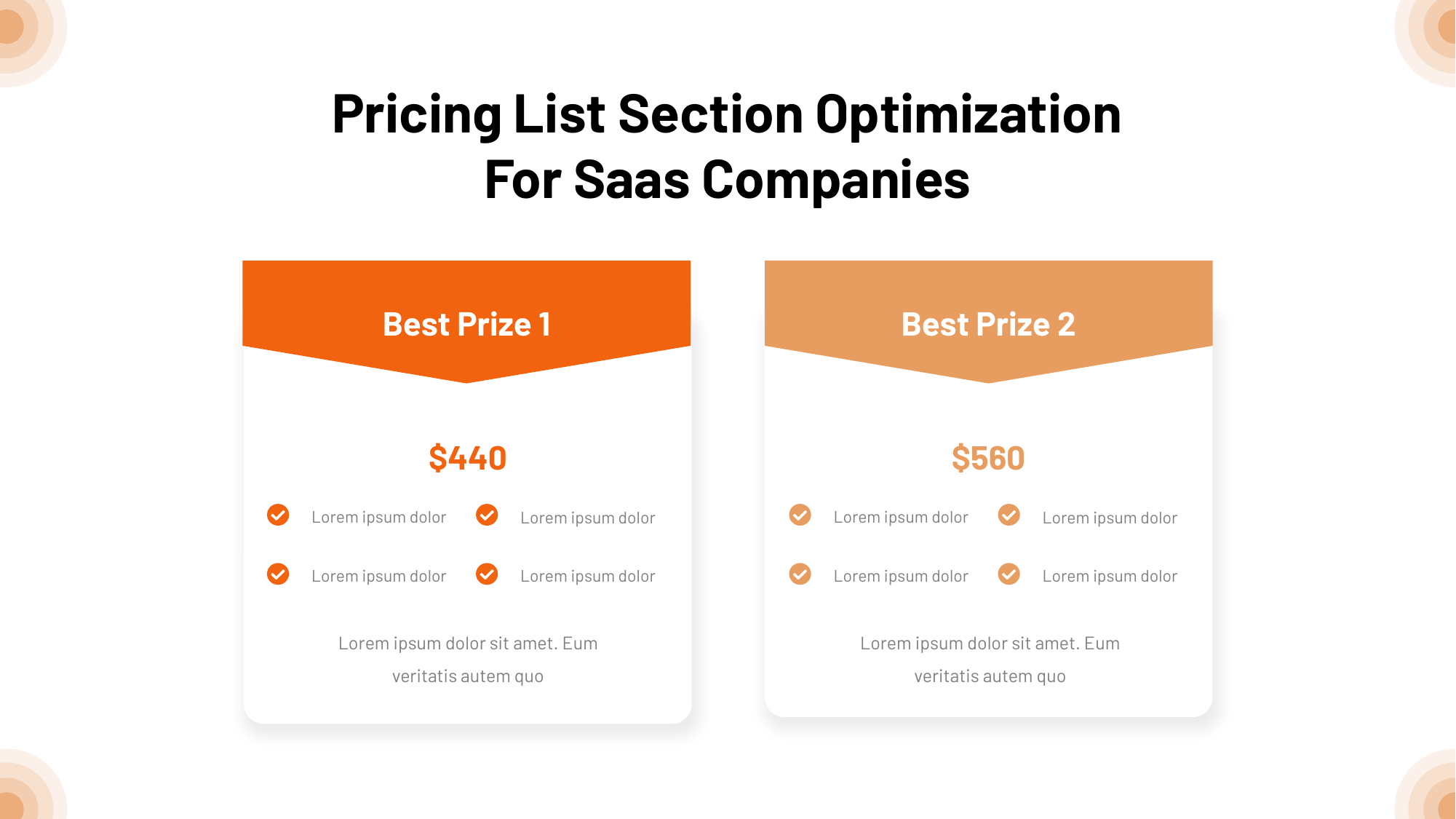

Pricing List Section Optimization For Saas Companies

Best Prize 1
Best Prize 2

$440
$560
Lorem ipsum dolor
Lorem ipsum dolor
Lorem ipsum dolor
Lorem ipsum dolor

Lorem ipsum dolor
Lorem ipsum dolor
Lorem ipsum dolor
Lorem ipsum dolor

Lorem ipsum dolor sit amet. Eum veritatis autem quo
Lorem ipsum dolor sit amet. Eum veritatis autem quo